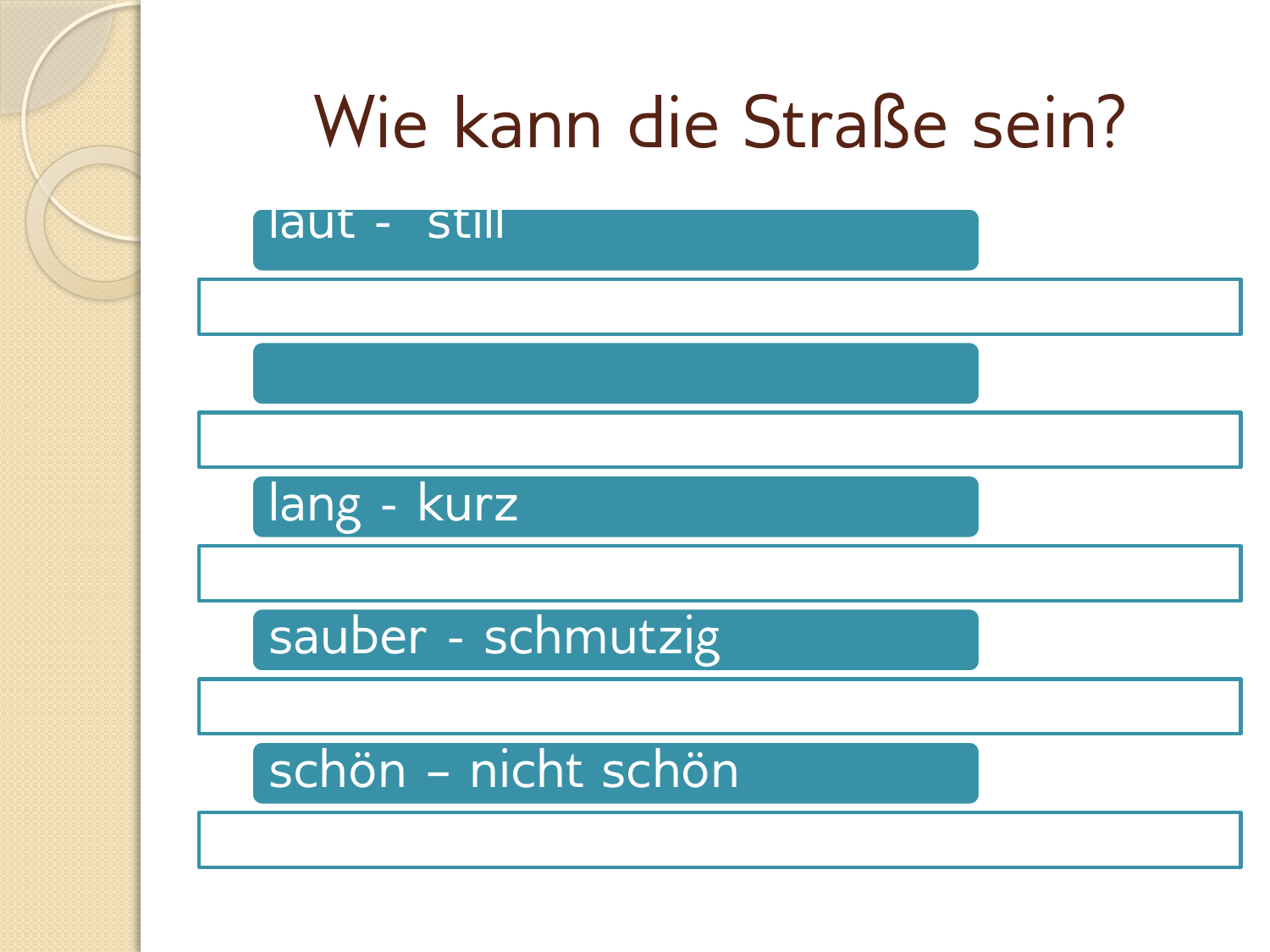

# Wie kann die Straße sein?
laut -  still
lang - kurz
sauber - schmutzig
schön – nicht schön